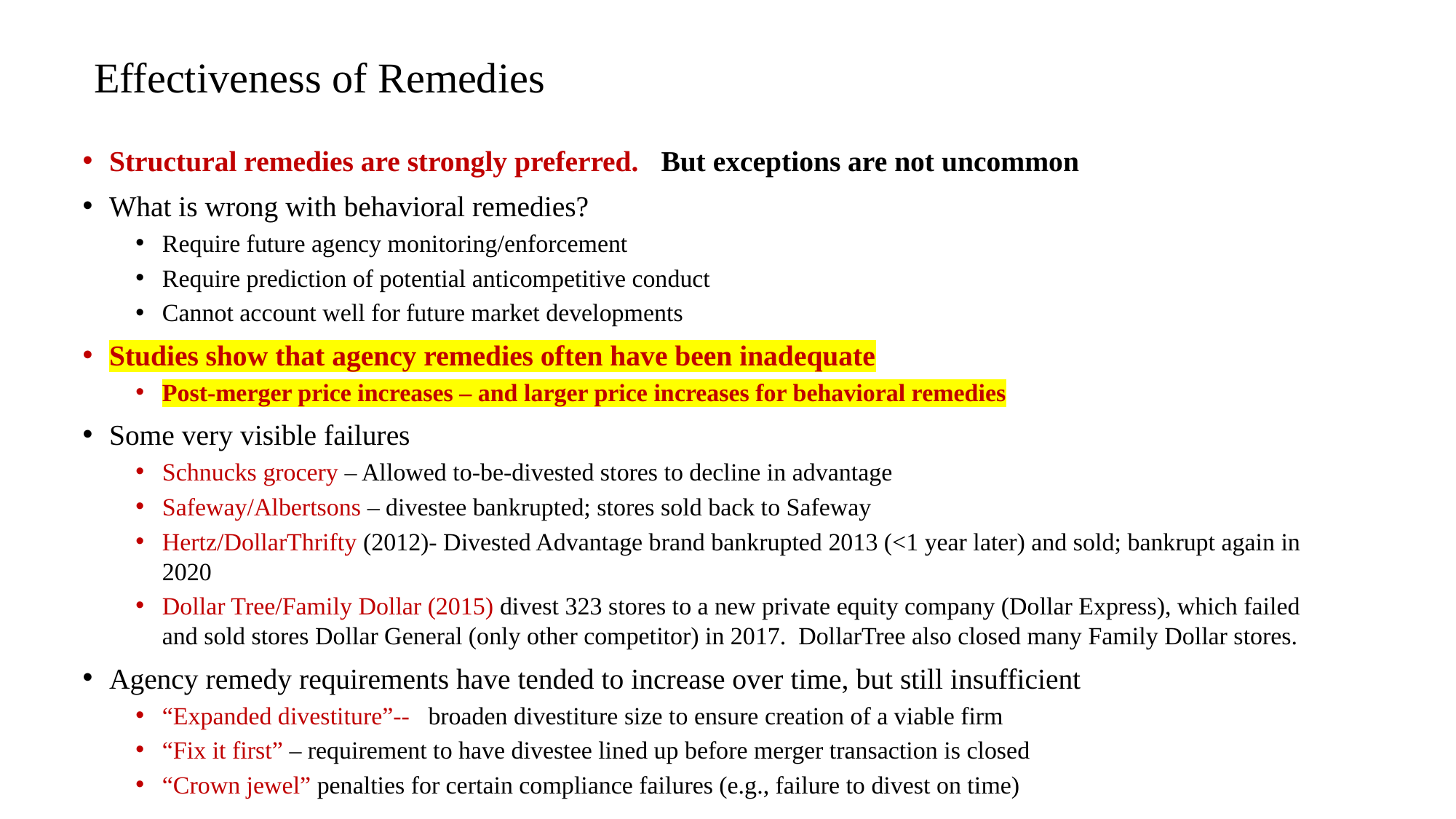

# Effectiveness of Remedies
Structural remedies are strongly preferred.   But exceptions are not uncommon
What is wrong with behavioral remedies?
Require future agency monitoring/enforcement
Require prediction of potential anticompetitive conduct
Cannot account well for future market developments
Studies show that agency remedies often have been inadequate
Post-merger price increases – and larger price increases for behavioral remedies
Some very visible failures
Schnucks grocery – Allowed to-be-divested stores to decline in advantage
Safeway/Albertsons – divestee bankrupted; stores sold back to Safeway
Hertz/DollarThrifty (2012)- Divested Advantage brand bankrupted 2013 (<1 year later) and sold; bankrupt again in 2020
Dollar Tree/Family Dollar (2015) divest 323 stores to a new private equity company (Dollar Express), which failed and sold stores Dollar General (only other competitor) in 2017.  DollarTree also closed many Family Dollar stores.
Agency remedy requirements have tended to increase over time, but still insufficient
“Expanded divestiture”--   broaden divestiture size to ensure creation of a viable firm
“Fix it first” – requirement to have divestee lined up before merger transaction is closed
“Crown jewel” penalties for certain compliance failures (e.g., failure to divest on time)